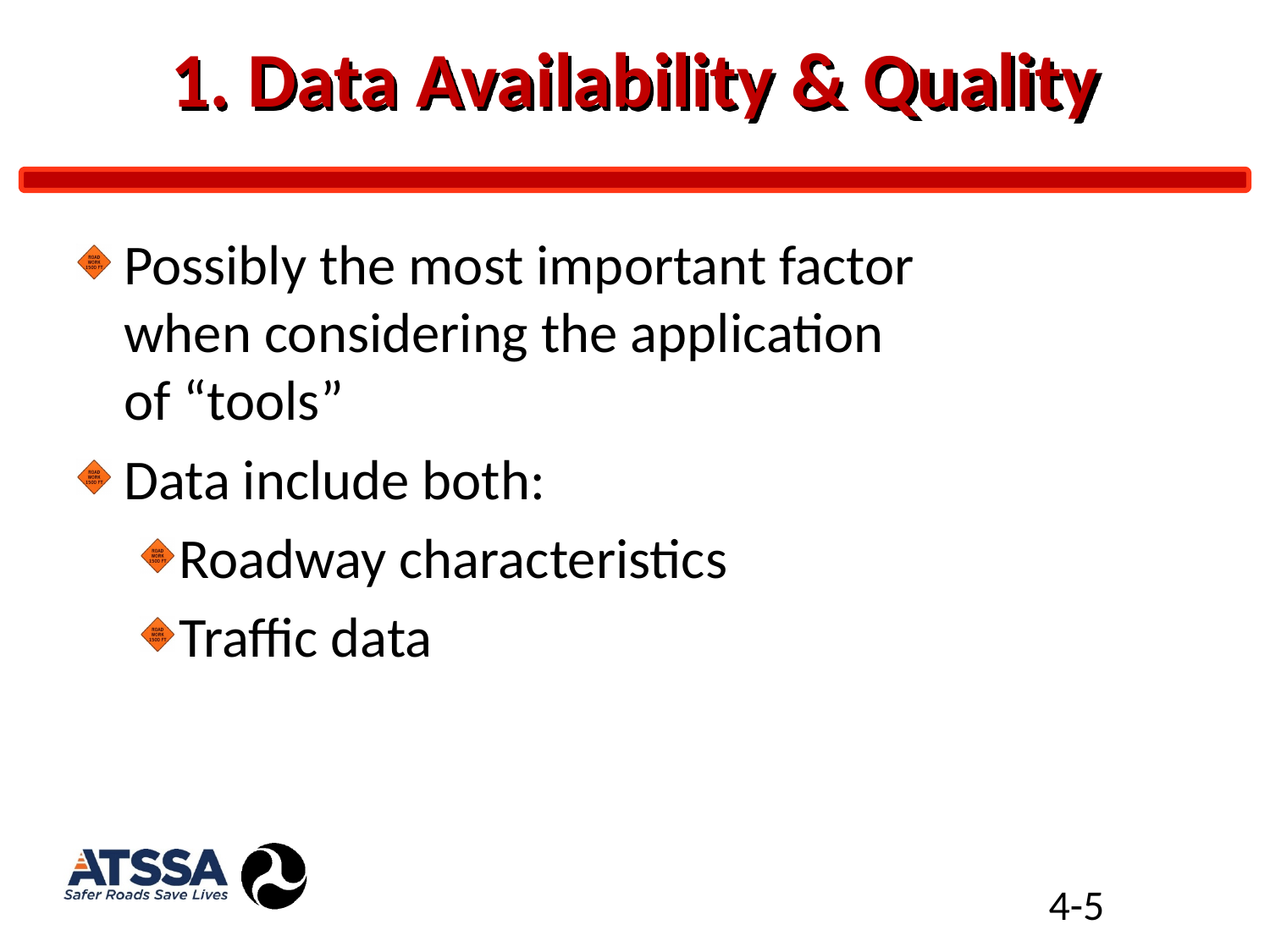

# 1. Data Availability & Quality
Possibly the most important factor when considering the application of “tools”
Data include both:
Roadway characteristics
Traffic data